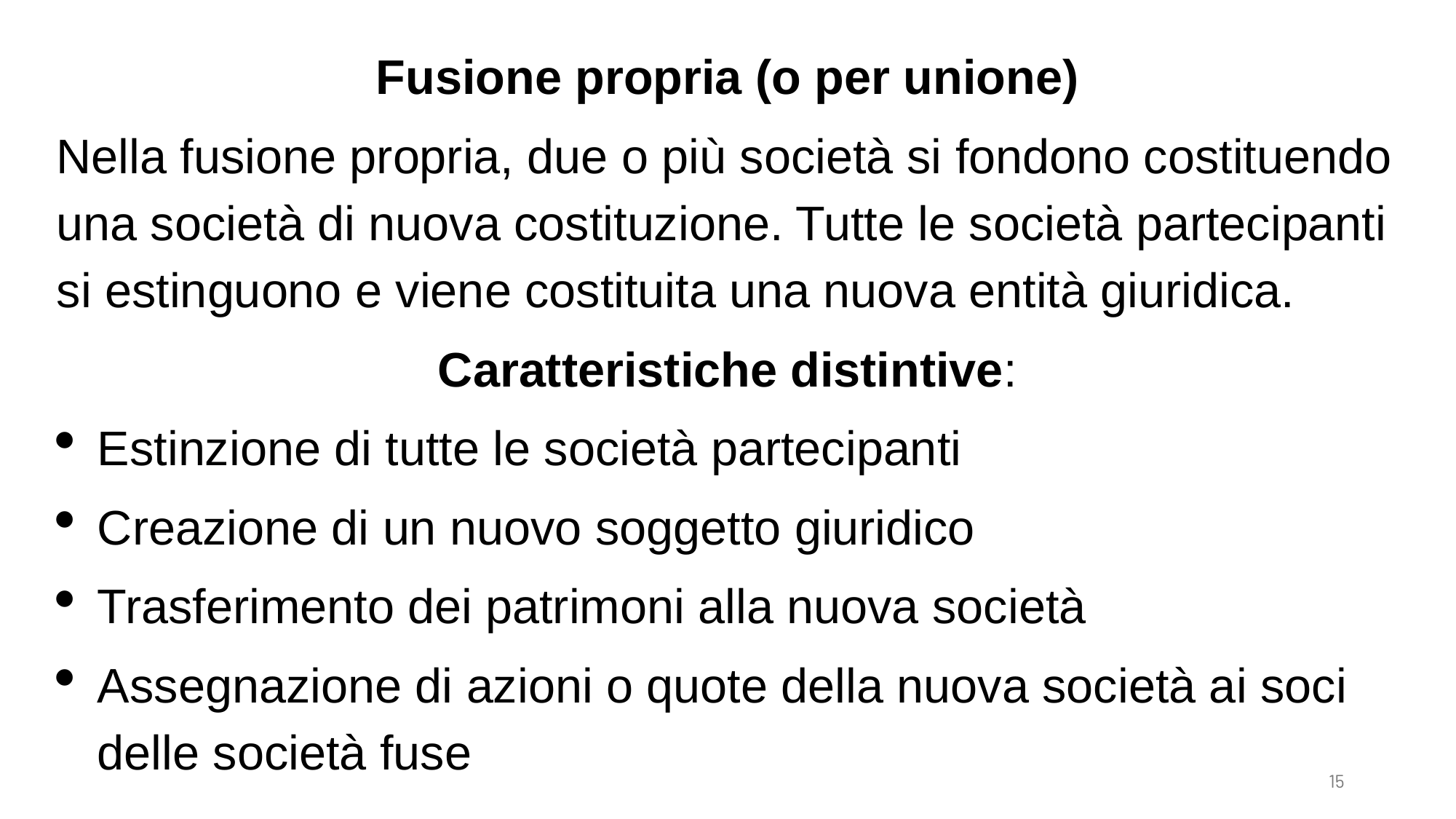

Fusione propria (o per unione)
Nella fusione propria, due o più società si fondono costituendo una società di nuova costituzione. Tutte le società partecipanti si estinguono e viene costituita una nuova entità giuridica.
Caratteristiche distintive:
Estinzione di tutte le società partecipanti
Creazione di un nuovo soggetto giuridico
Trasferimento dei patrimoni alla nuova società
Assegnazione di azioni o quote della nuova società ai soci delle società fuse
15